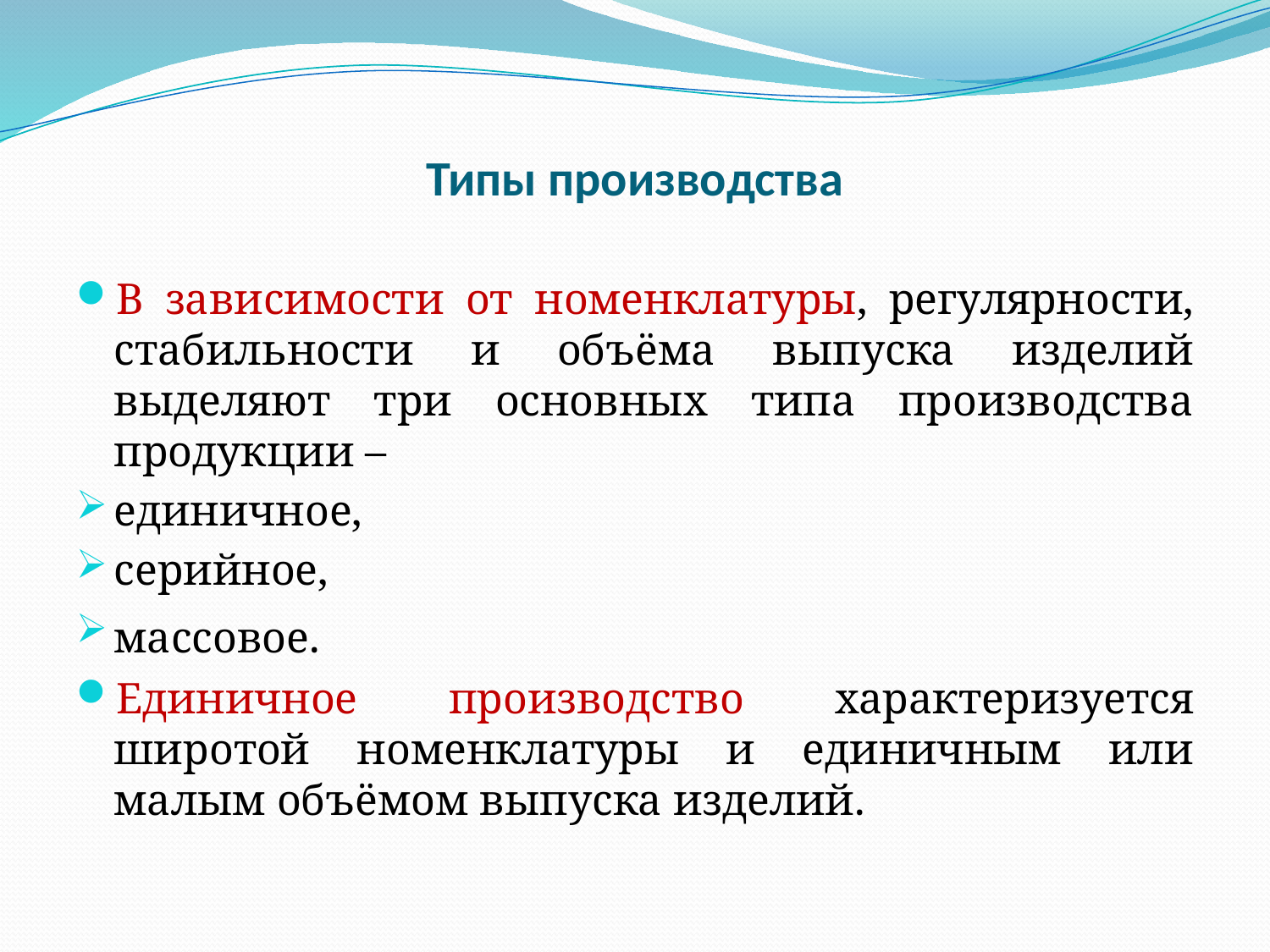

# Типы производства
В зависимости от номенклатуры, регулярности, стабильности и объёма выпуска изделий выделяют три основных типа производства продукции –
единичное,
серийное,
массовое.
Единичное производство характеризуется широтой номенклатуры и единичным или малым объёмом выпуска изделий.